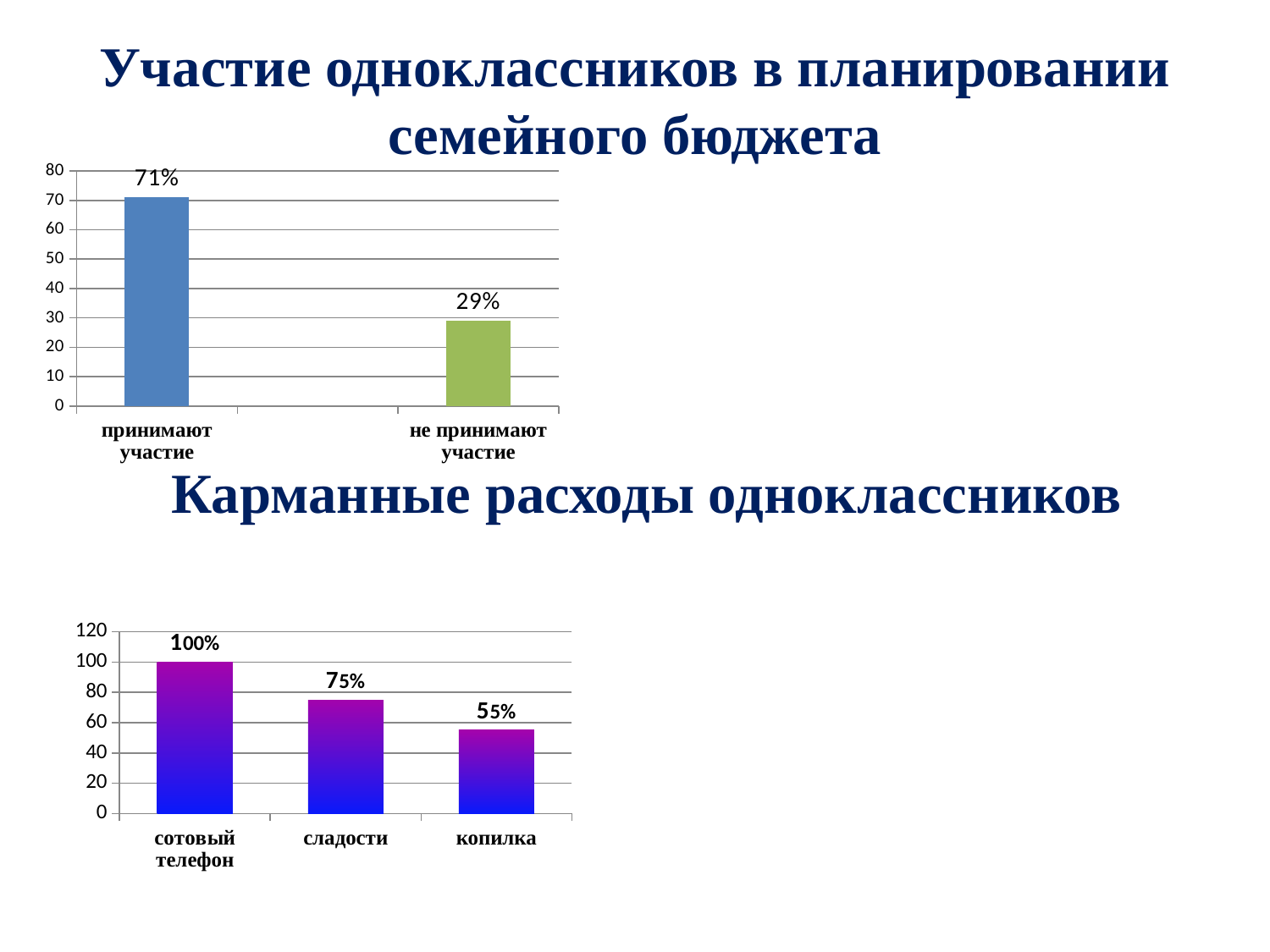

# Участие одноклассников в планировании семейного бюджета

### Chart

| Category | Столбец2 |
|---|---|
| принимают участие | 71.0 |
|  | None |
| не принимают участие | 29.0 |
 Карманные расходы одноклассников

### Chart

| Category | Столбец1 |
|---|---|
| сотовый телефон | 100.0 |
| сладости | 75.0 |
| копилка | 55.0 |